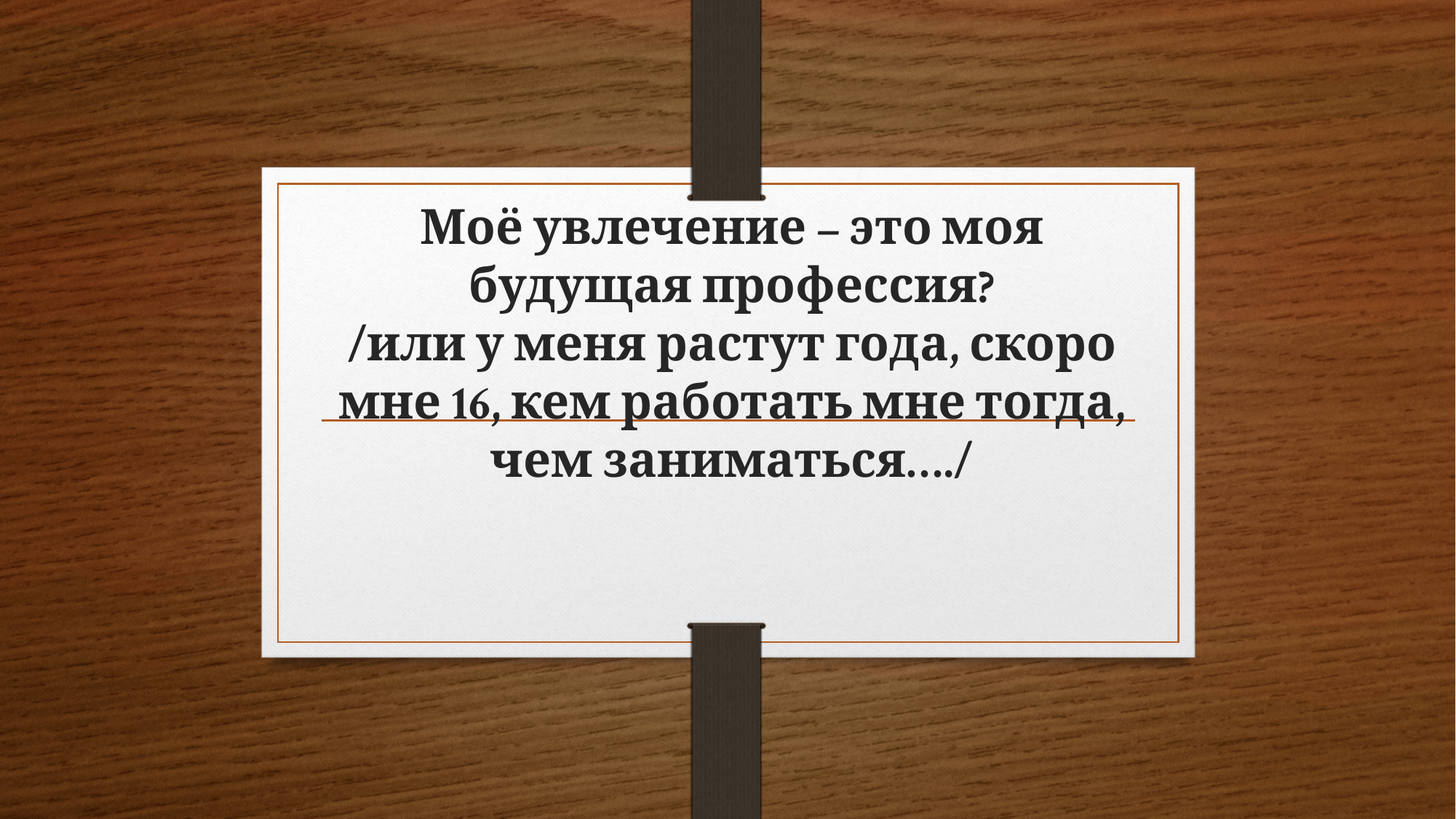

# Моё увлечение – это моя будущая профессия? /или у меня растут года, скоро мне 16, кем работать мне тогда, чем заниматься…./